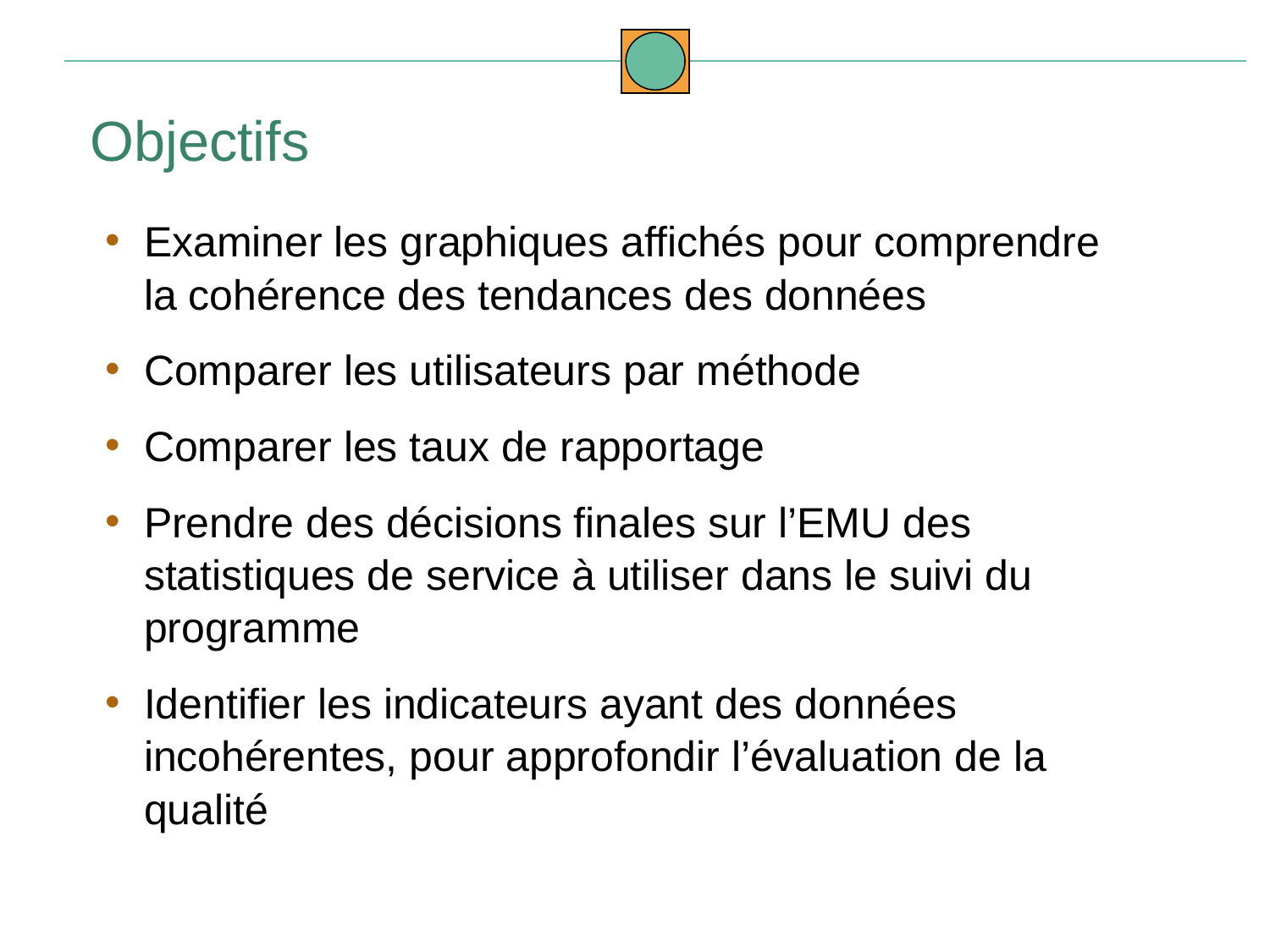

Objectifs
Examiner les graphiques affichés pour comprendre la cohérence des tendances des données
Comparer les utilisateurs par méthode
Comparer les taux de rapportage
Prendre des décisions finales sur l’EMU des statistiques de service à utiliser dans le suivi du programme
Identifier les indicateurs ayant des données incohérentes, pour approfondir l’évaluation de la qualité